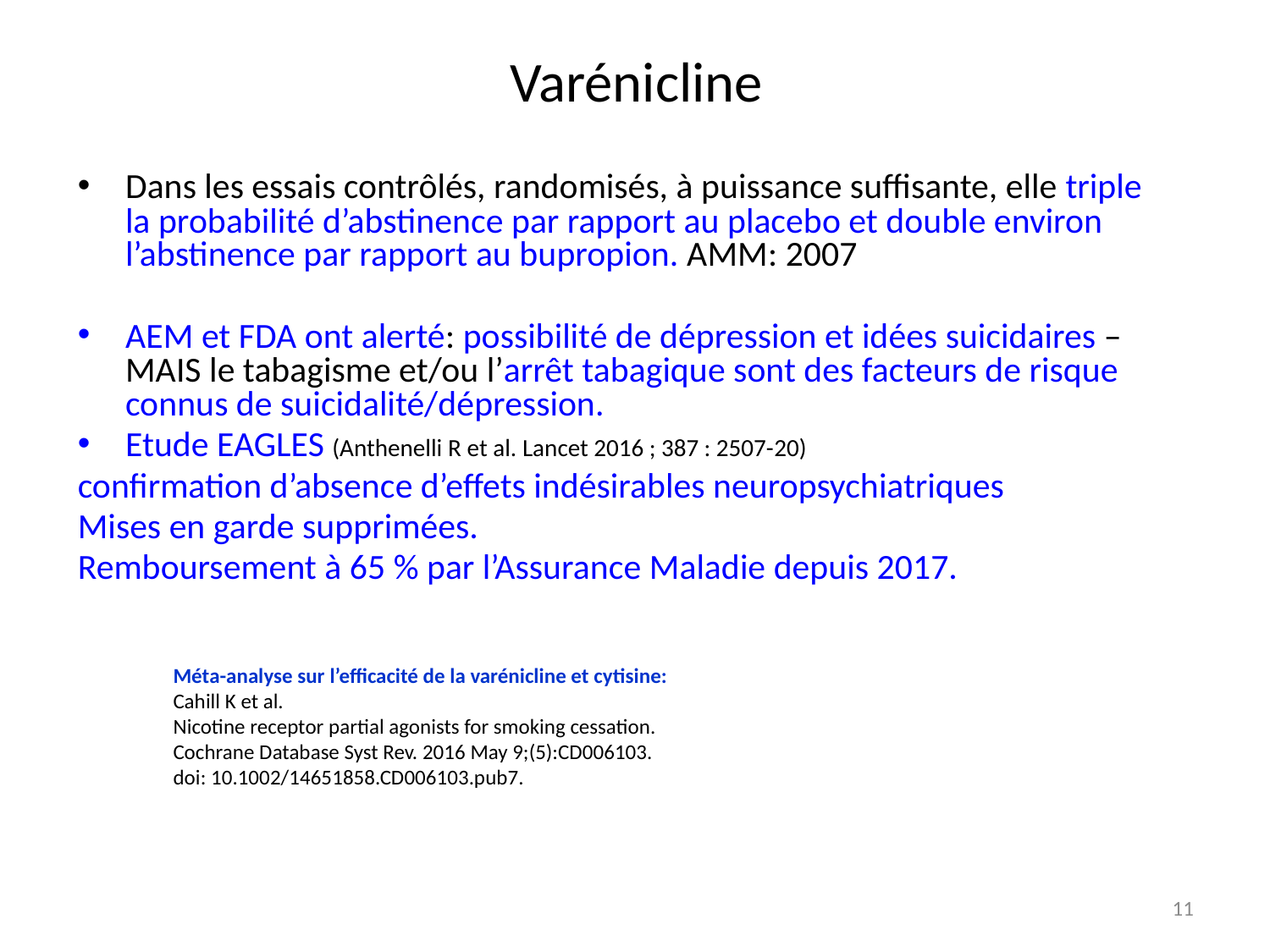

# Varénicline

Dans les essais contrôlés, randomisés, à puissance suffisante, elle triple la probabilité d’abstinence par rapport au placebo et double environ l’abstinence par rapport au bupropion. AMM: 2007

AEM et FDA ont alerté: possibilité de dépression et idées suicidaires – MAIS le tabagisme et/ou l’arrêt tabagique sont des facteurs de risque connus de suicidalité/dépression.
Etude EAGLES (Anthenelli R et al. Lancet 2016 ; 387 : 2507-­20)
confirmation d’absence d’effets indésirables neuropsychiatriques
Mises en garde supprimées.
Remboursement à 65 % par l’Assurance Maladie depuis 2017.
Méta-analyse sur l’efficacité de la varénicline et cytisine:
Cahill K et al.
Nicotine receptor partial agonists for smoking cessation.
Cochrane Database Syst Rev. 2016 May 9;(5):CD006103.
doi: 10.1002/14651858.CD006103.pub7.

11